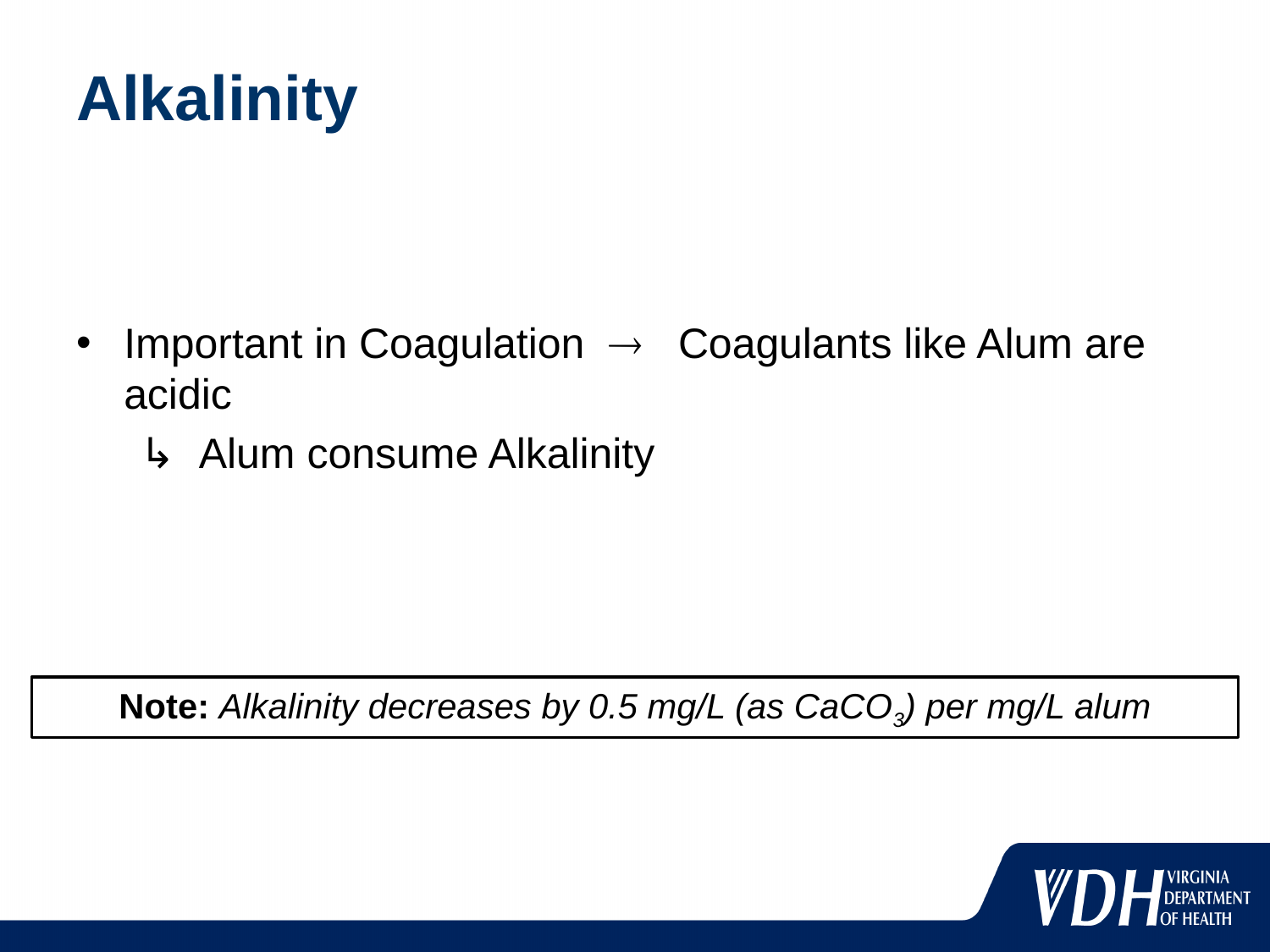

# Alkalinity

Important in Coagulation  →   Coagulants like Alum are acidic
↳  Alum consume Alkalinity
Note: Alkalinity decreases by 0.5 mg/L (as CaCO3) per mg/L alum